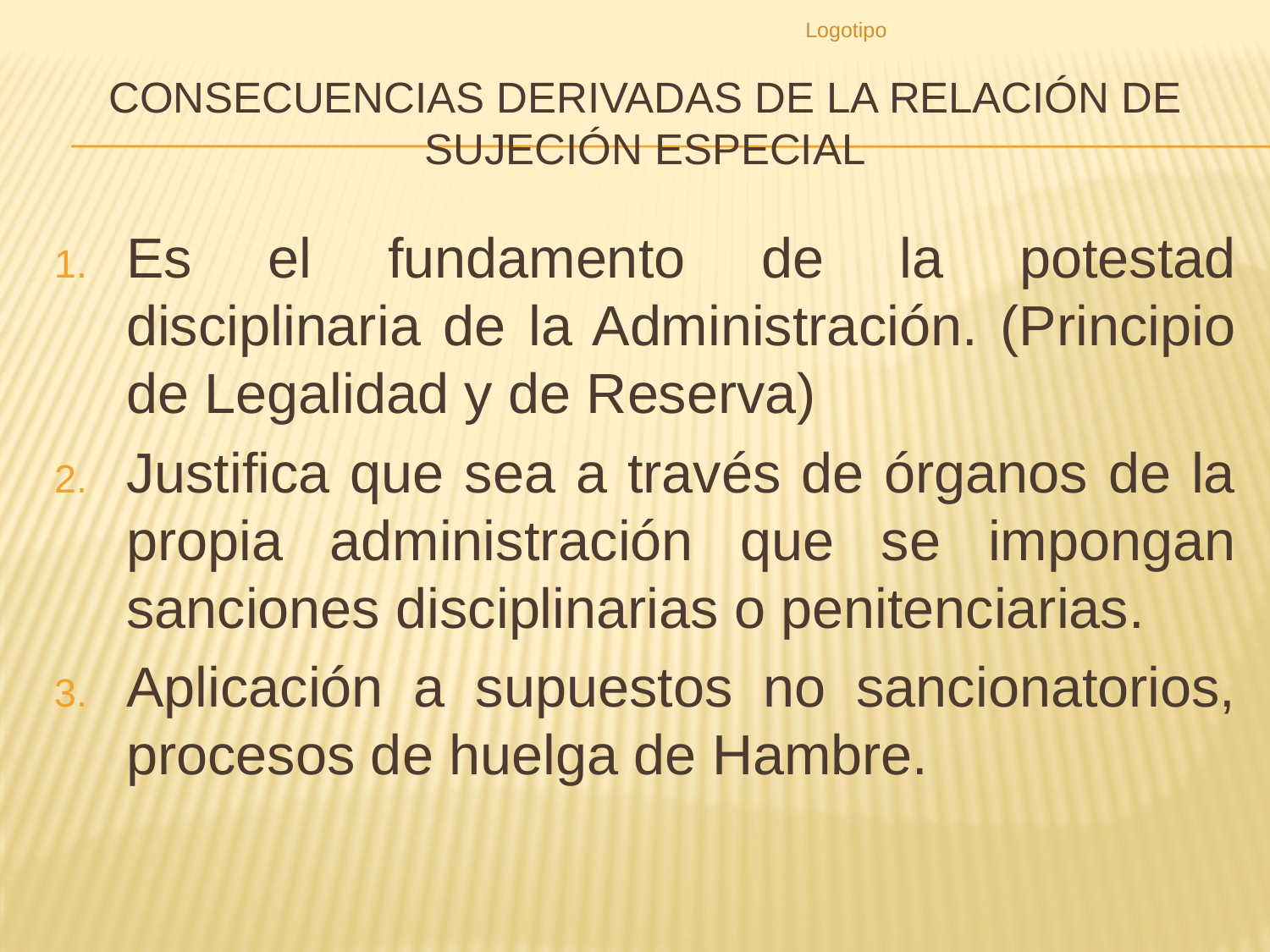

Logotipo
# CONSECUENCIAS DERIVADAS DE LA RELACIÓN DE Sujeción Especial
Es el fundamento de la potestad disciplinaria de la Administración. (Principio de Legalidad y de Reserva)
Justifica que sea a través de órganos de la propia administración que se impongan sanciones disciplinarias o penitenciarias.
Aplicación a supuestos no sancionatorios, procesos de huelga de Hambre.